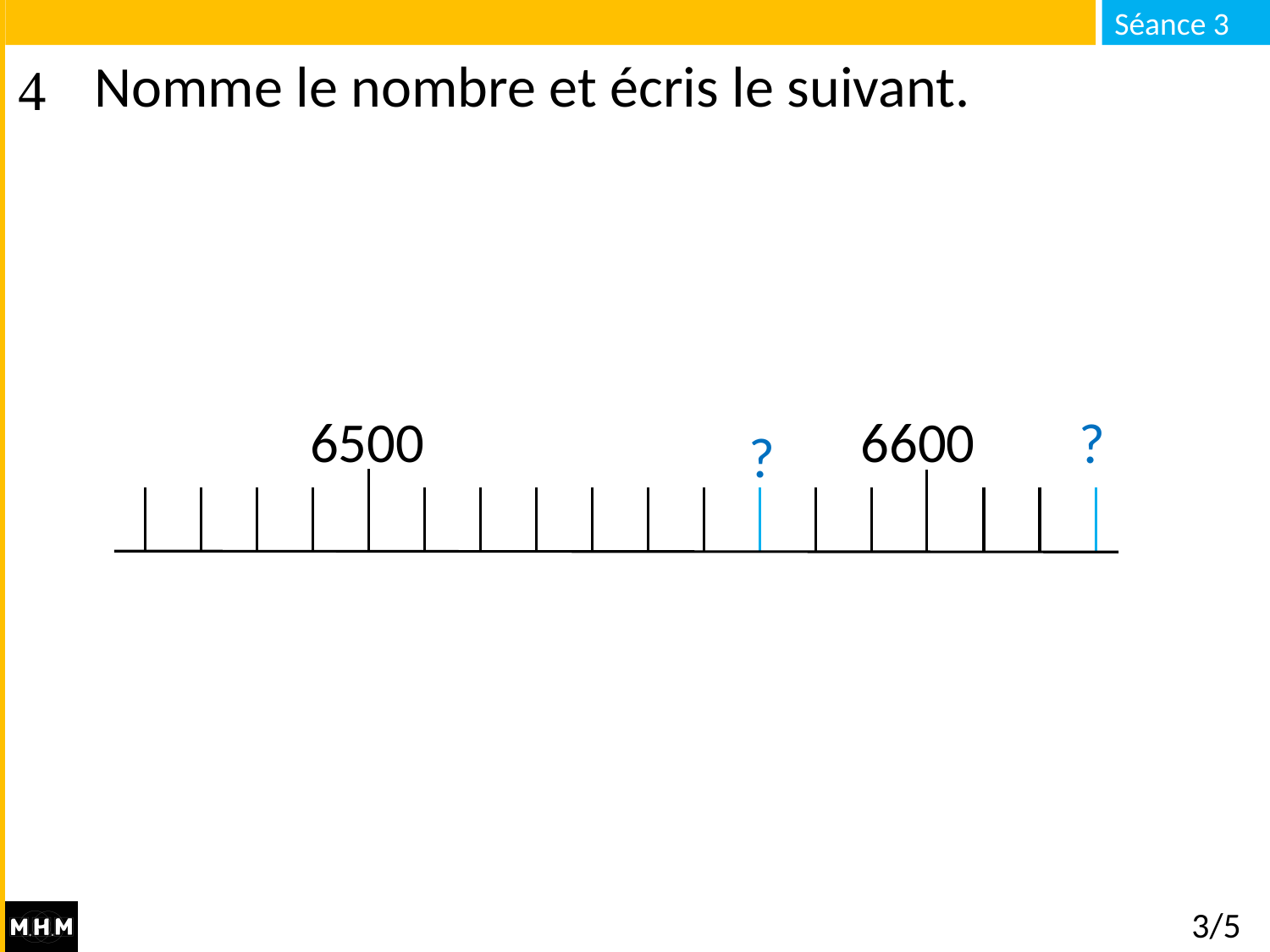

# Nomme le nombre et écris le suivant.
6500
6600
?
?
3/5